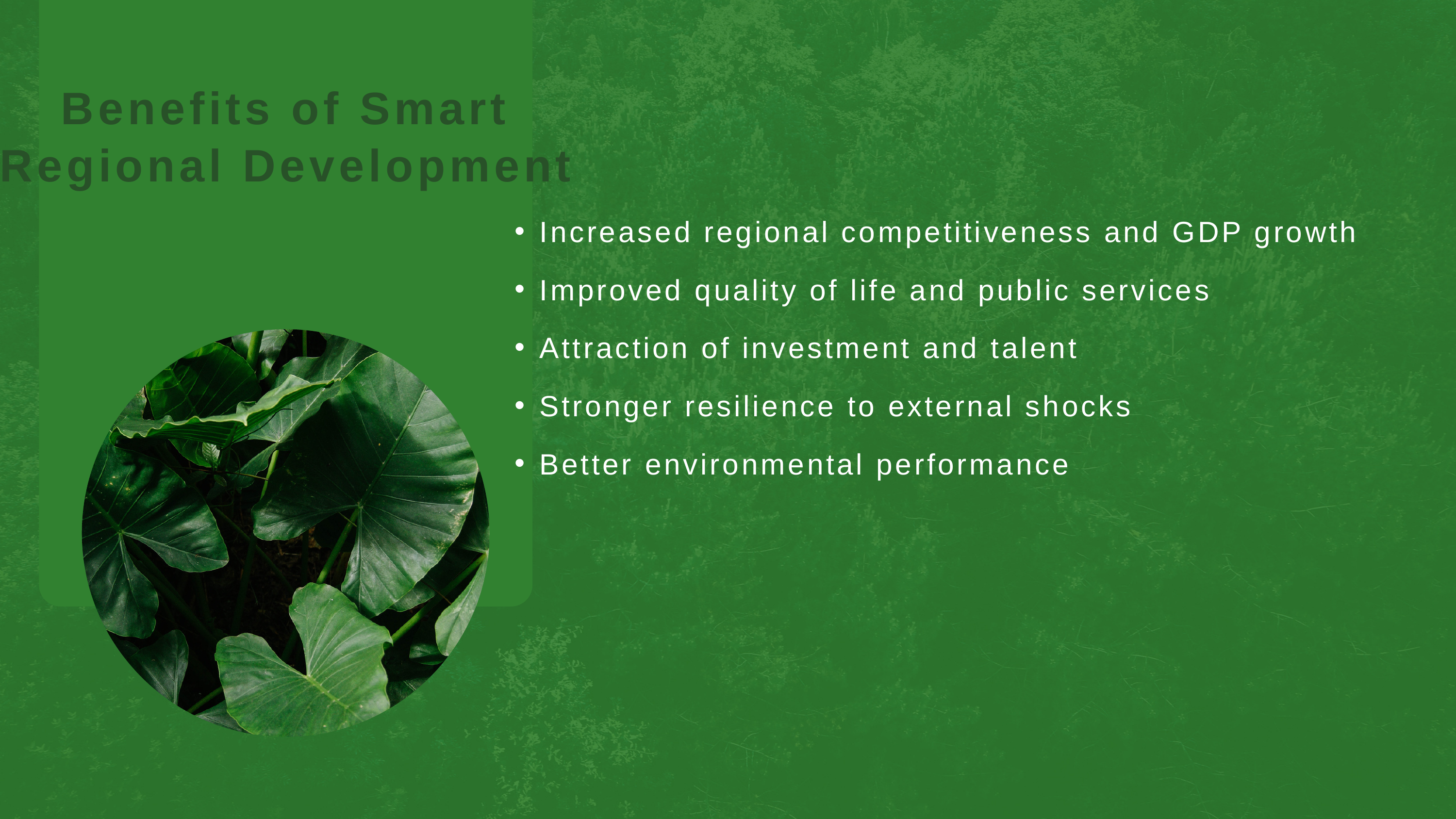

Benefits of Smart Regional Development
Increased regional competitiveness and GDP growth
Improved quality of life and public services
Attraction of investment and talent
Stronger resilience to external shocks
Better environmental performance